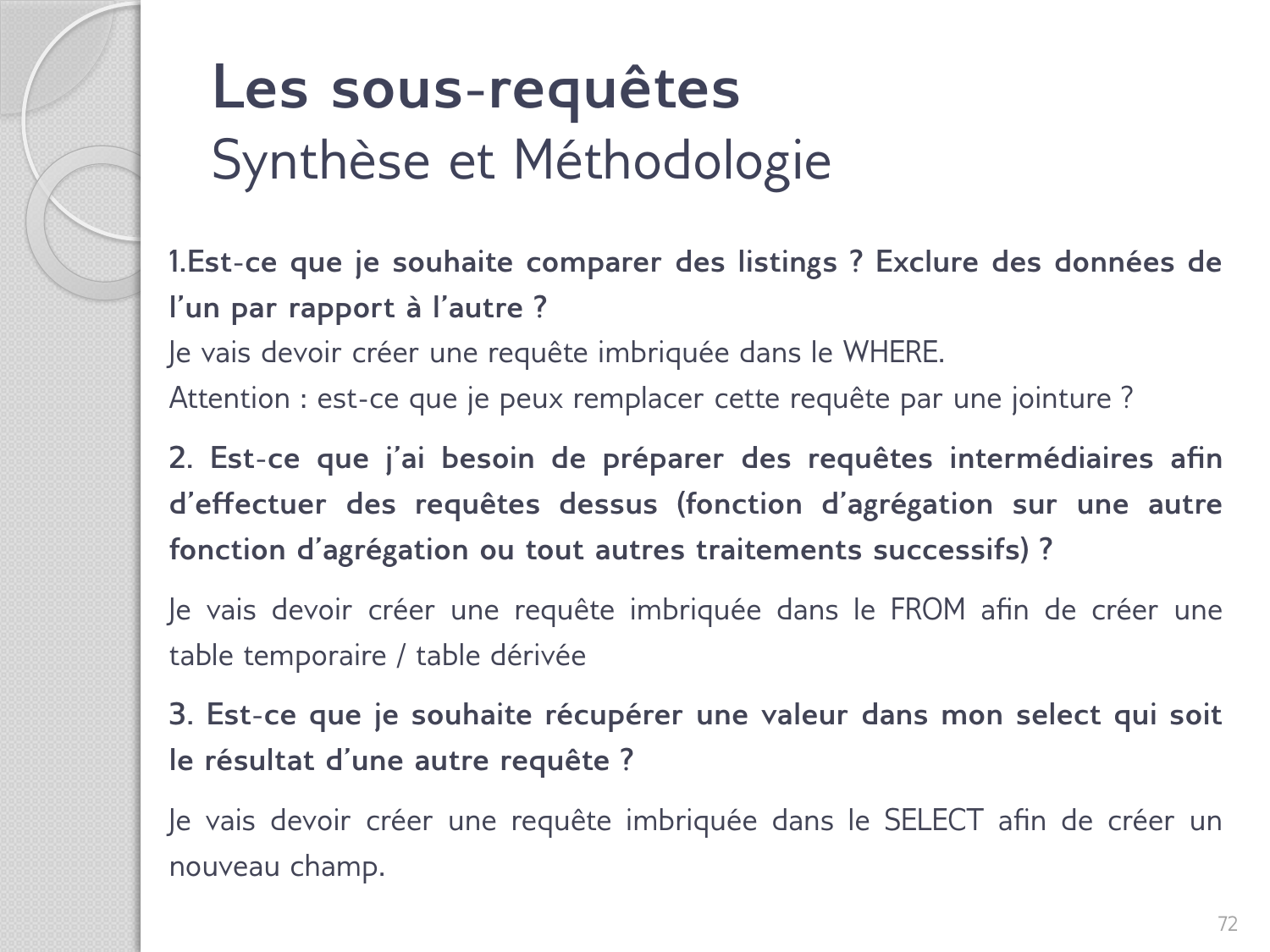

# Les sous-requêtes Synthèse et Méthodologie
1.Est-ce que je souhaite comparer des listings ? Exclure des données de l’un par rapport à l’autre ?
Je vais devoir créer une requête imbriquée dans le WHERE.
Attention : est-ce que je peux remplacer cette requête par une jointure ?
2. Est-ce que j’ai besoin de préparer des requêtes intermédiaires afin d’effectuer des requêtes dessus (fonction d’agrégation sur une autre fonction d’agrégation ou tout autres traitements successifs) ?
Je vais devoir créer une requête imbriquée dans le FROM afin de créer une table temporaire / table dérivée
3. Est-ce que je souhaite récupérer une valeur dans mon select qui soit le résultat d’une autre requête ?
Je vais devoir créer une requête imbriquée dans le SELECT afin de créer un nouveau champ.

72